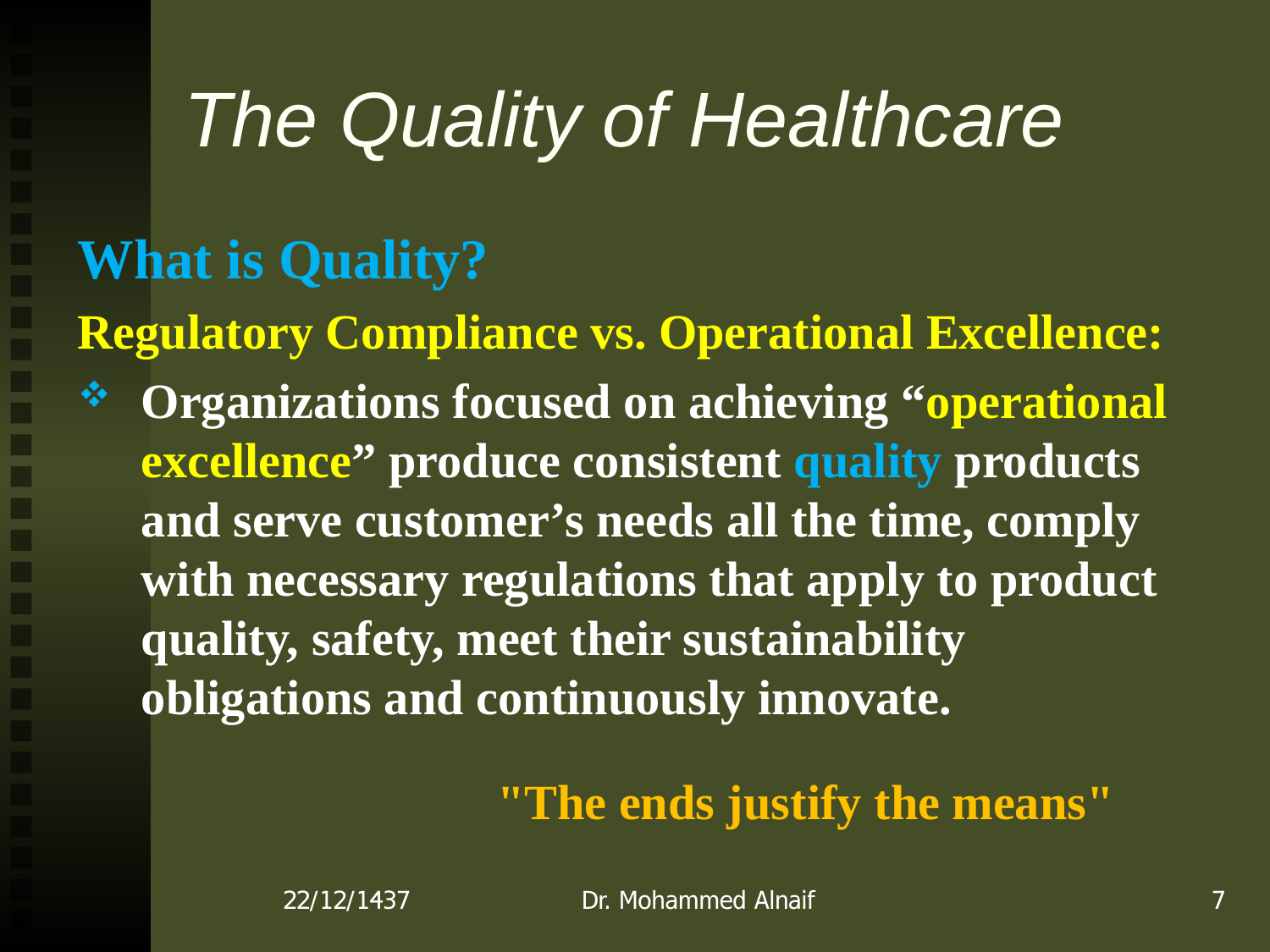

# The Quality of Healthcare
What is Quality?
Regulatory Compliance vs. Operational Excellence:
Organizations focused on achieving “operational excellence” produce consistent quality products and serve customer’s needs all the time, comply with necessary regulations that apply to product quality, safety, meet their sustainability obligations and continuously innovate.
"The ends justify the means"
22/12/1437
Dr. Mohammed Alnaif
7